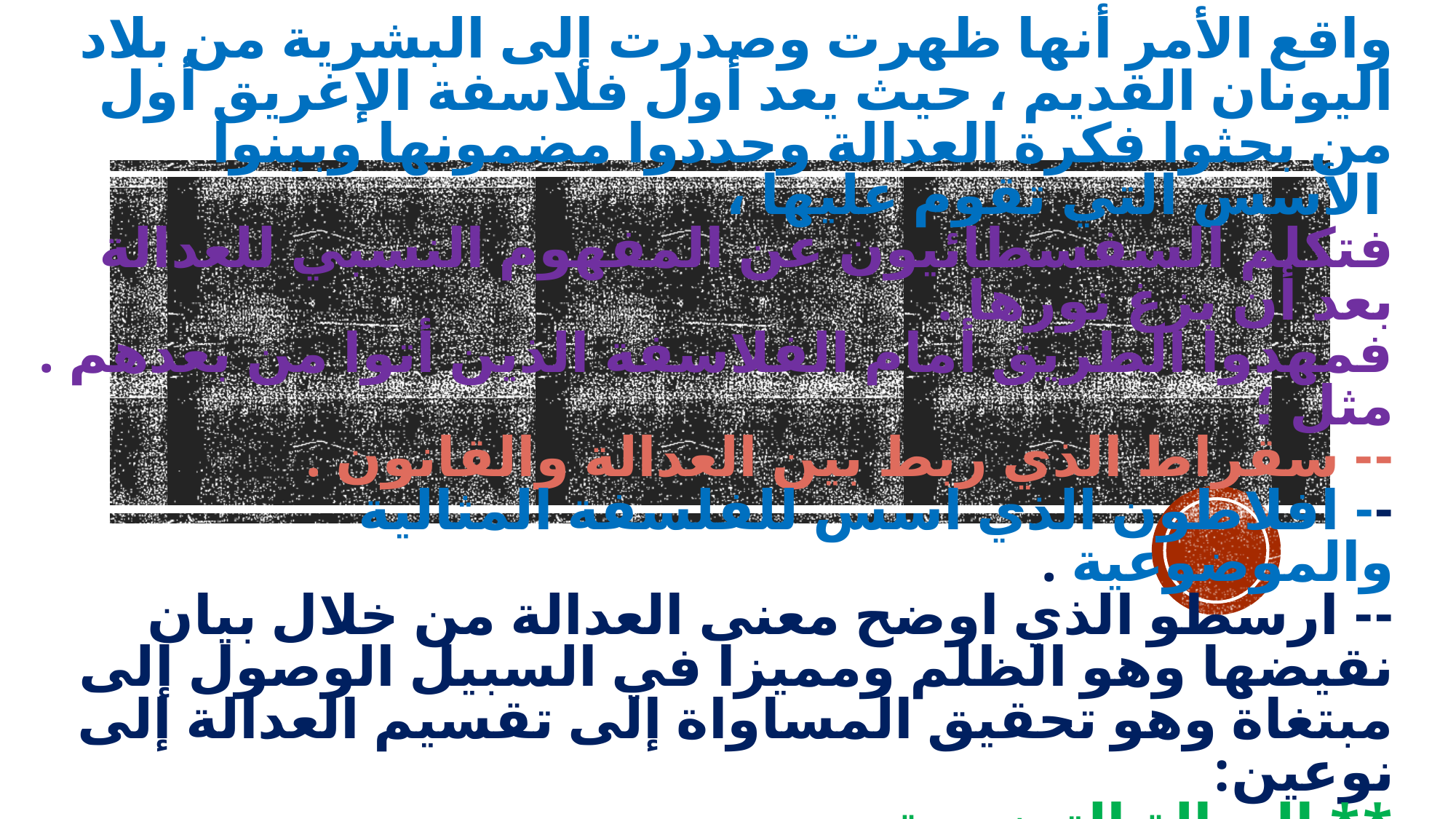

# منابت وينابيع العدالة : واقع الأمر أنها ظهرت وصدرت إلى البشرية من بلاد اليونان القديم ، حيث يعد أول فلاسفة الإغريق أول من بحثوا فكرة العدالة وحددوا مضمونها وبينوا الأسس التي تقوم عليها ، فتكلم السفسطائيون عن المفهوم النسبي للعدالة بعد أن بزغ نورها . فمهدوا الطريق أمام الفلاسفة الذين أتوا من بعدهم . مثل ؛ -- سقراط الذي ربط بين العدالة والقانون . -- افلاطون الذي اسس للفلسفة المثالية والموضوعية . -- ارسطو الذي اوضح معنى العدالة من خلال بيان نقيضها وهو الظلم ومميزا في السبيل الوصول إلى مبتغاة وهو تحقيق المساواة إلى تقسيم العدالة إلى نوعين: ** العدالة التوزيعية . ** العدالة التبادلية  وهو مبني على النوع الاول .